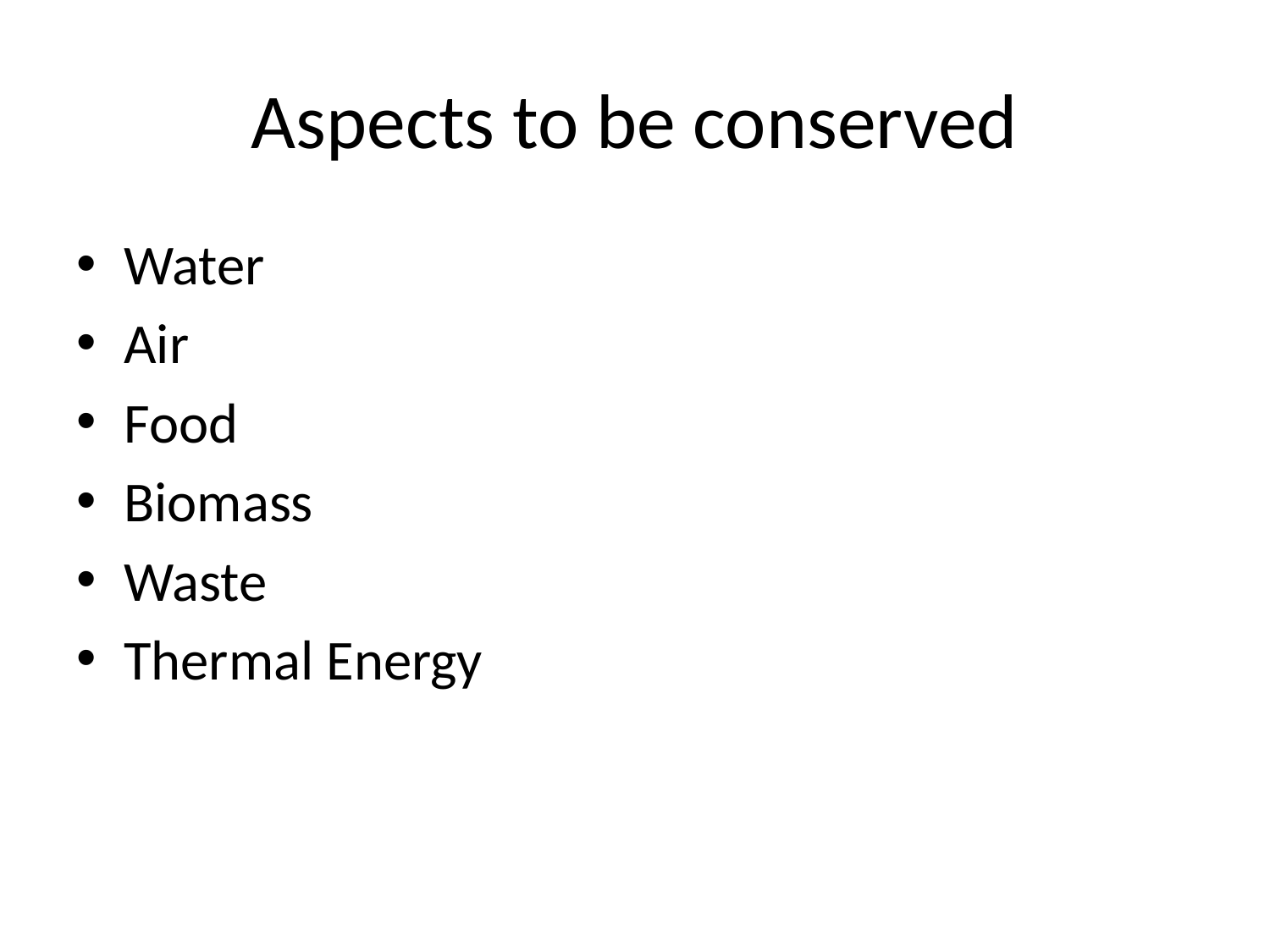

# Aspects to be conserved
Water
Air
Food
Biomass
Waste
Thermal Energy